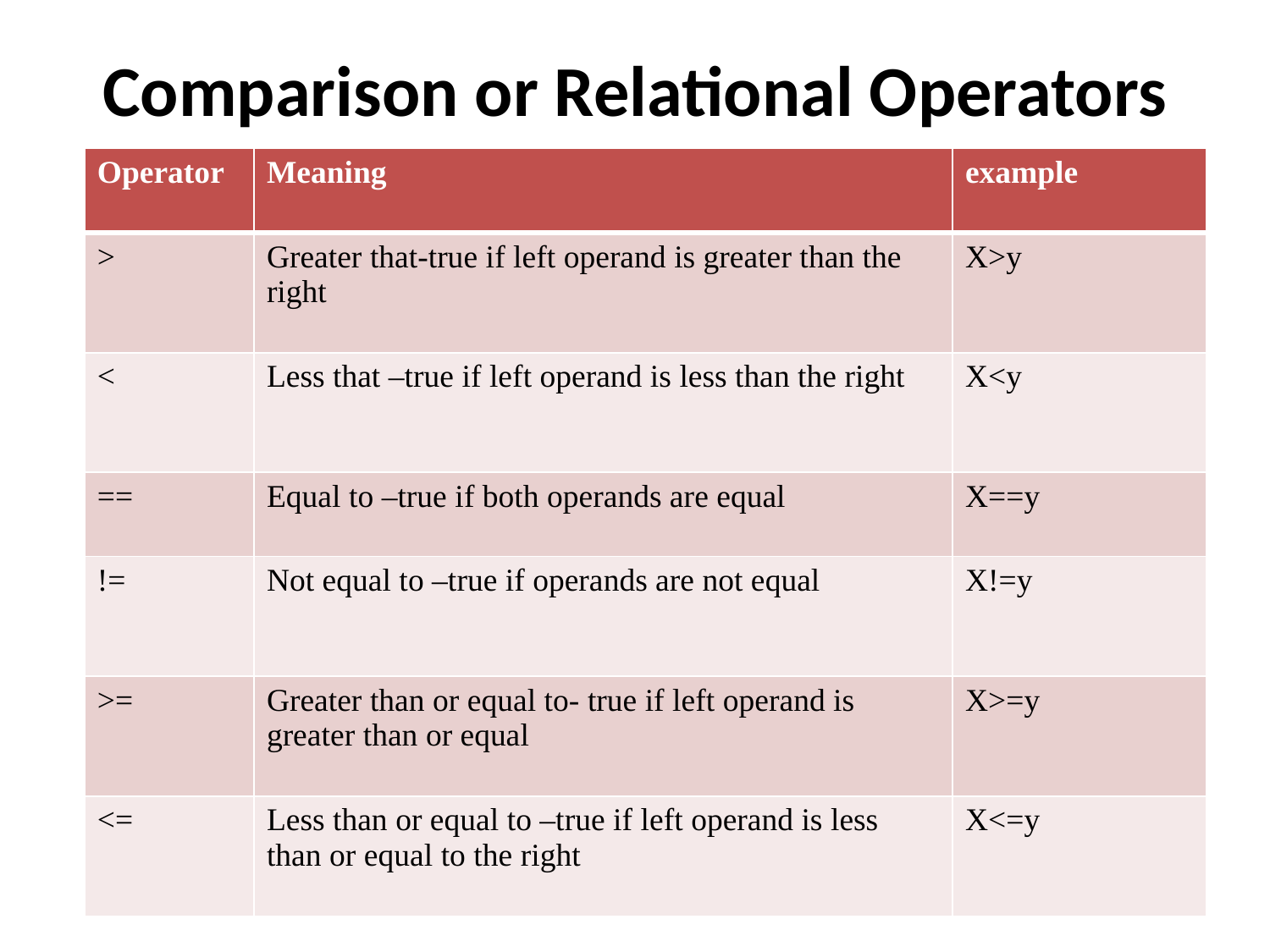

# Comparison or Relational Operators
| Operator | Meaning | example |
| --- | --- | --- |
| > | Greater that-true if left operand is greater than the right | X>y |
| < | Less that –true if left operand is less than the right | X<y |
| == | Equal to –true if both operands are equal | X==y |
| != | Not equal to –true if operands are not equal | X!=y |
| >= | Greater than or equal to- true if left operand is greater than or equal | X>=y |
| <= | Less than or equal to –true if left operand is less than or equal to the right | X<=y |